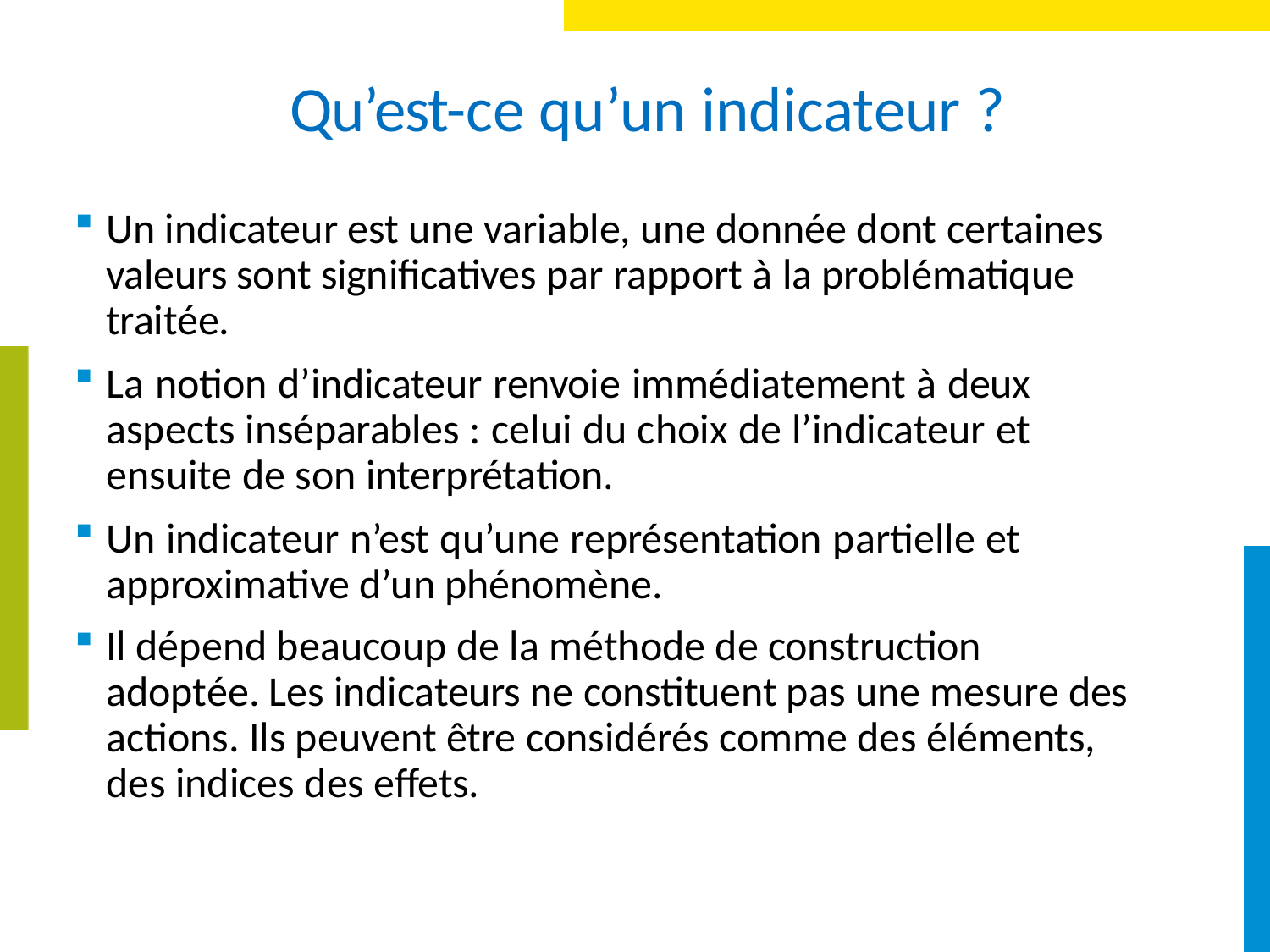

# Qu’est-ce qu’un indicateur ?
Un indicateur est une variable, une donnée dont certaines valeurs sont significatives par rapport à la problématique traitée.
La notion d’indicateur renvoie immédiatement à deux aspects inséparables : celui du choix de l’indicateur et ensuite de son interprétation.
Un indicateur n’est qu’une représentation partielle et approximative d’un phénomène.
Il dépend beaucoup de la méthode de construction adoptée. Les indicateurs ne constituent pas une mesure des actions. Ils peuvent être considérés comme des éléments, des indices des effets.